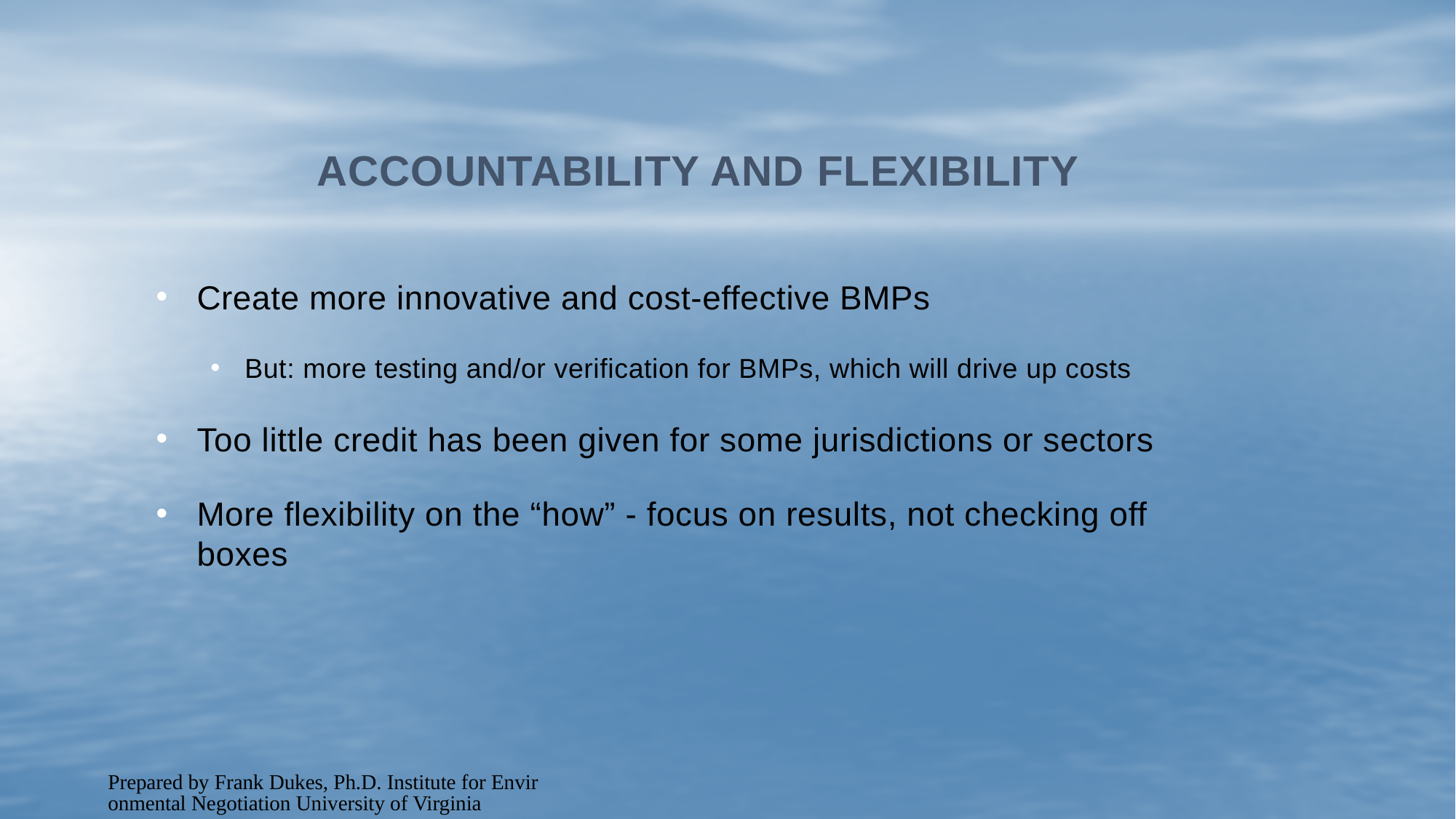

# Accountability and Flexibility
Create more innovative and cost-effective BMPs
But: more testing and/or verification for BMPs, which will drive up costs
Too little credit has been given for some jurisdictions or sectors
More flexibility on the “how” - focus on results, not checking off boxes

Prepared by Frank Dukes, Ph.D. Institute for Environmental Negotiation University of Virginia